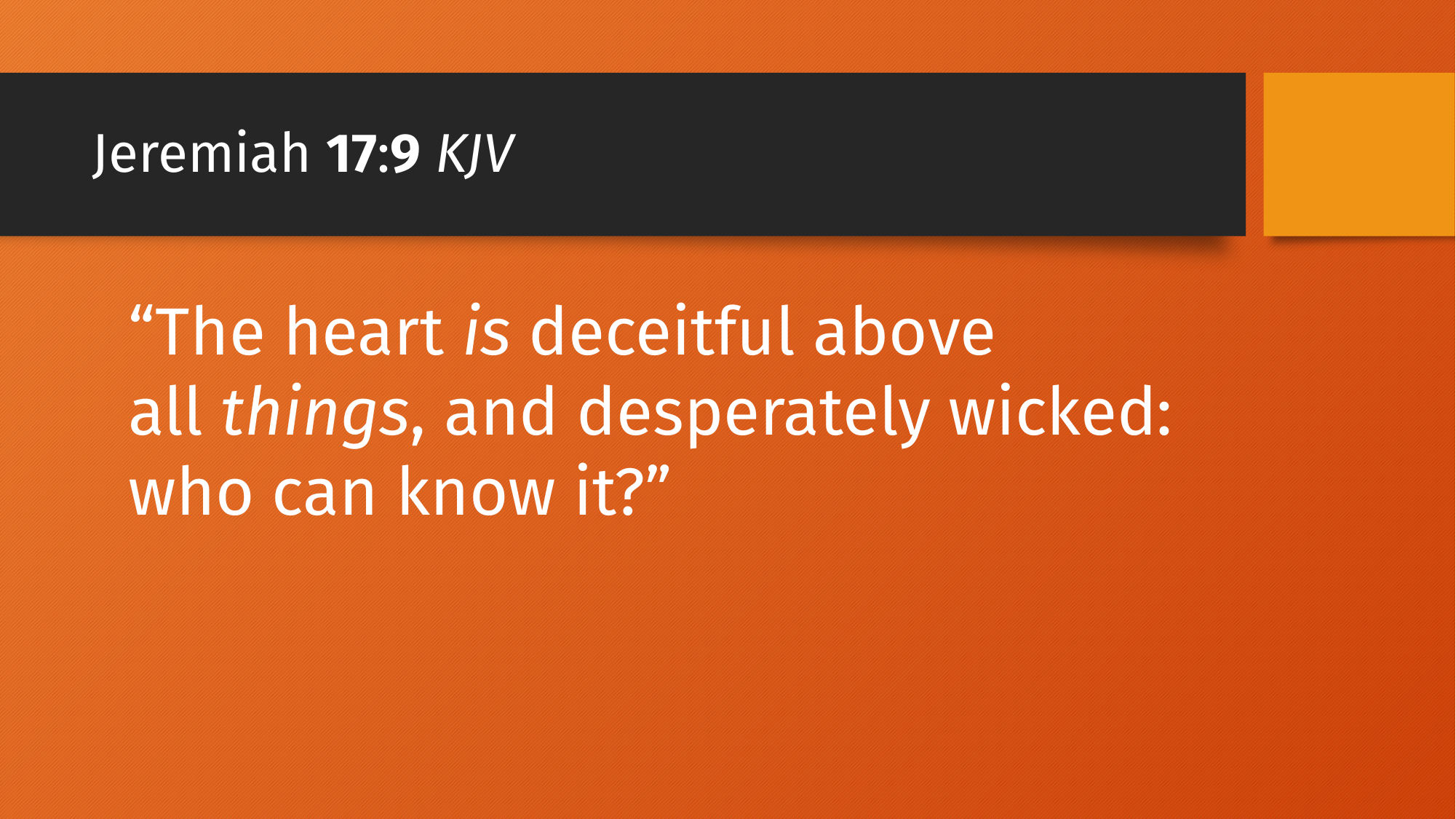

# Jeremiah 17:9 KJV
“The heart is deceitful above all things, and desperately wicked: who can know it?”